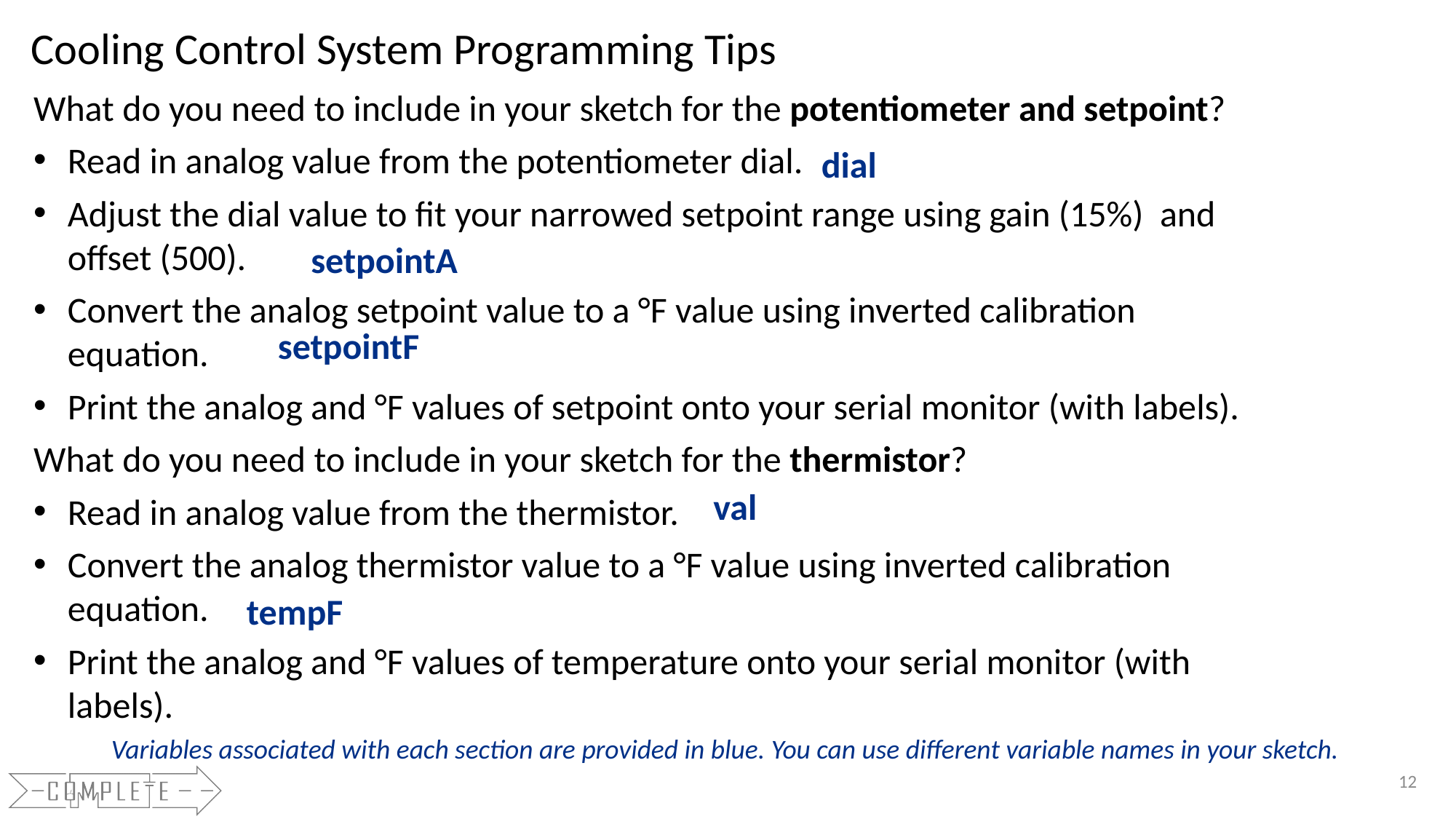

# Cooling Control System Programming Tips
What do you need to include in your sketch for the potentiometer and setpoint?
Read in analog value from the potentiometer dial.
Adjust the dial value to fit your narrowed setpoint range using gain (15%)  and offset (500).
Convert the analog setpoint value to a °F value using inverted calibration equation.
Print the analog and °F values of setpoint onto your serial monitor (with labels).
What do you need to include in your sketch for the thermistor?
Read in analog value from the thermistor.
Convert the analog thermistor value to a °F value using inverted calibration equation.
Print the analog and °F values of temperature onto your serial monitor (with labels).
dial
setpointA
setpointF
val
tempF
Variables associated with each section are provided in blue. You can use different variable names in your sketch.
12